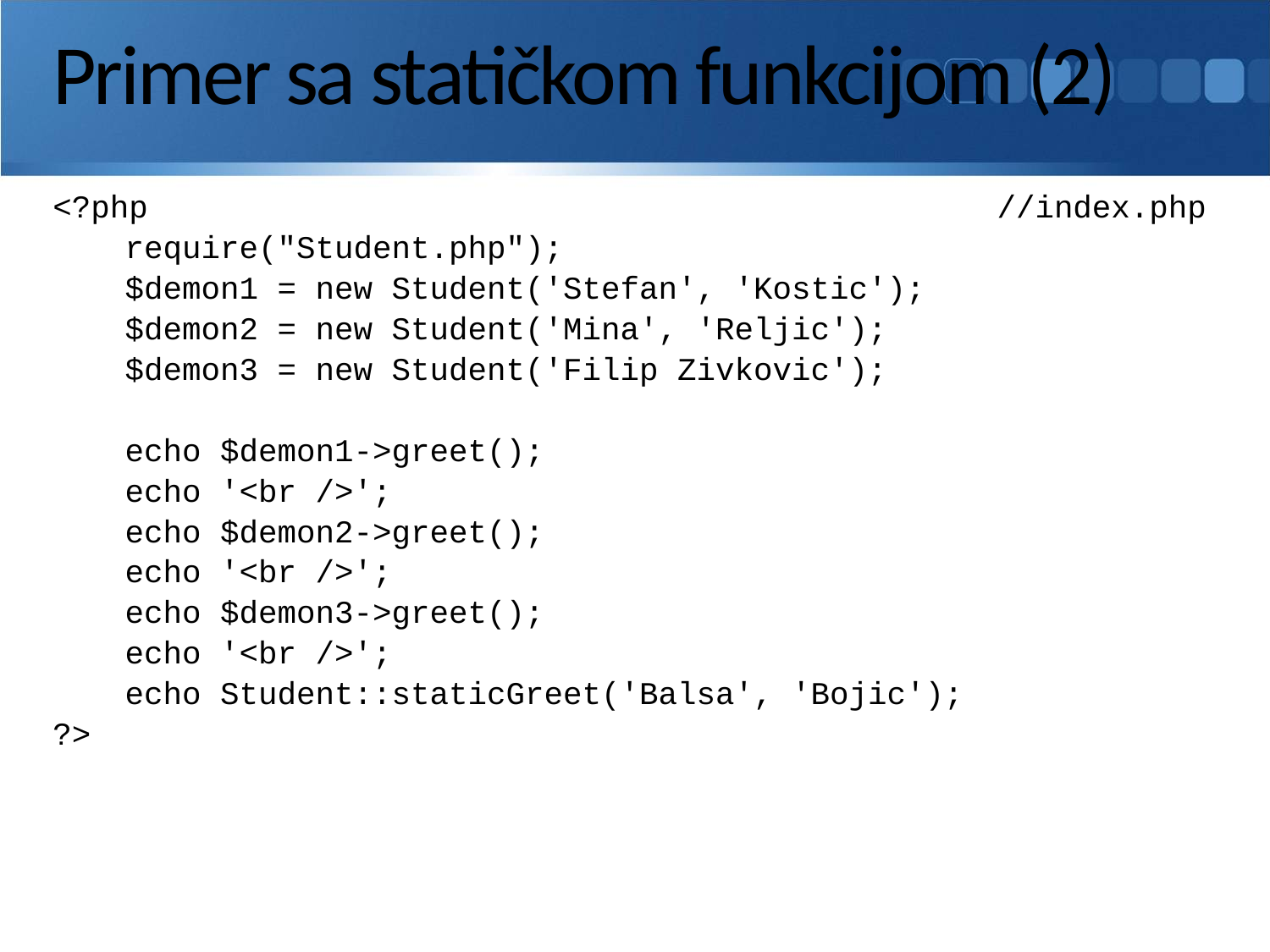

# Primer sa statičkom funkcijom (2)
<?php							//index.php
require("Student.php");
$demon1 = new Student('Stefan', 'Kostic');
$demon2 = new Student('Mina', 'Reljic');
$demon3 = new Student('Filip Zivkovic');

echo $demon1->greet();
echo '<br />';
echo $demon2->greet();
echo '<br />';
echo $demon3->greet();
echo '<br />';
echo Student::staticGreet('Balsa', 'Bojic');
?>